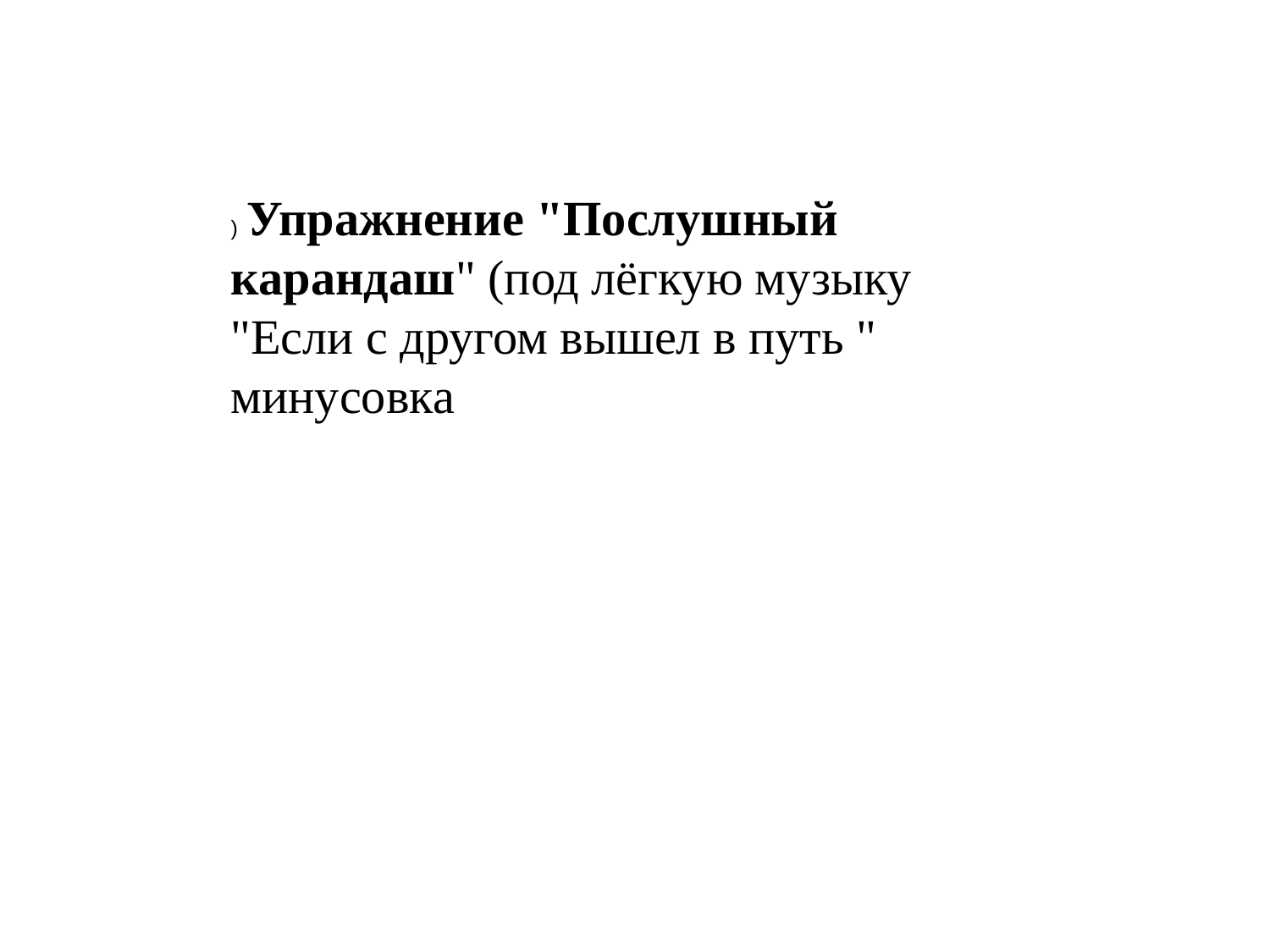

) Упражнение "Послушный карандаш" (под лёгкую музыку "Если с другом вышел в путь " минусовка